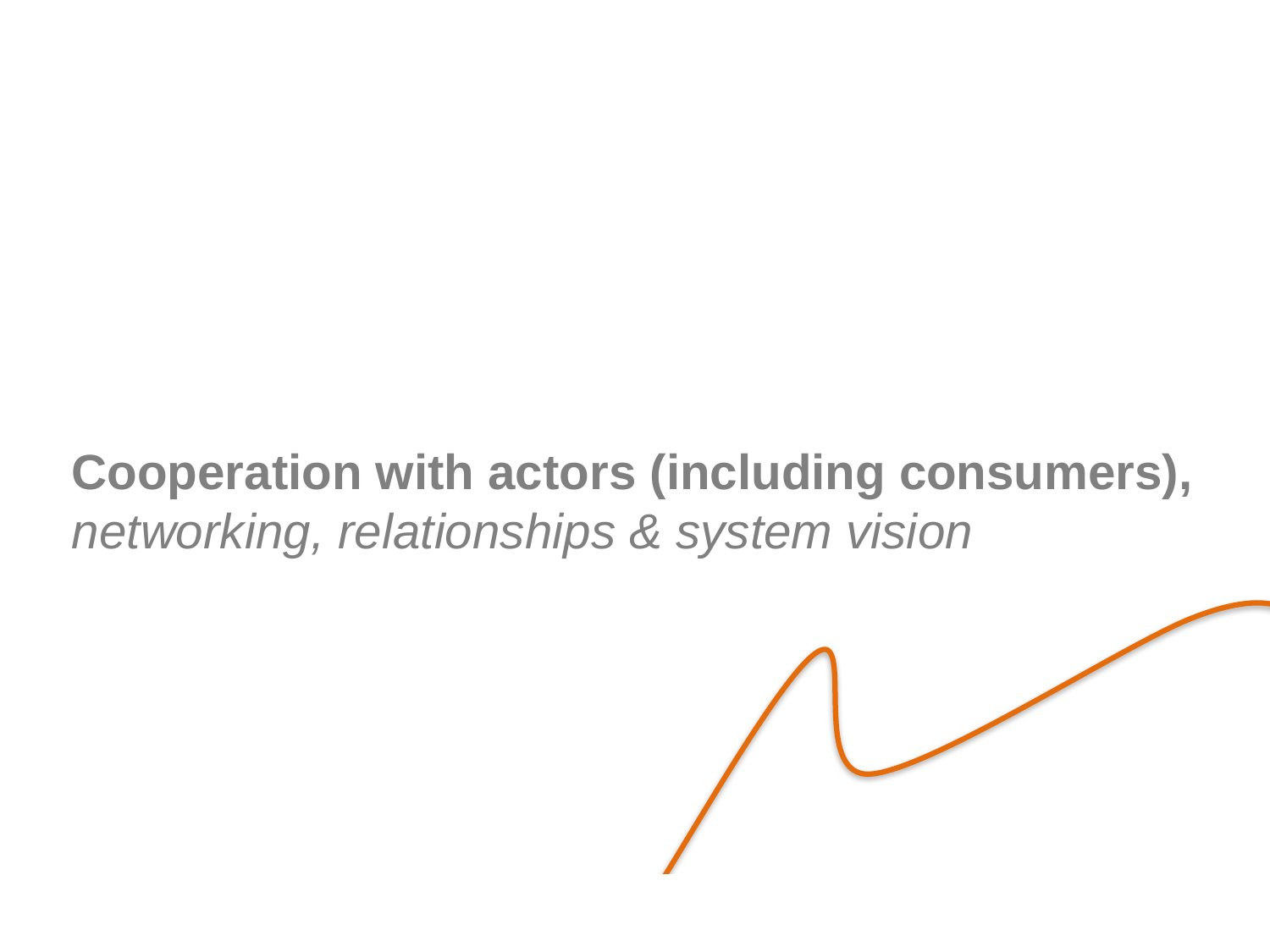

2b.
Cooperation with actors (including consumers),
networking, relationships & system vision